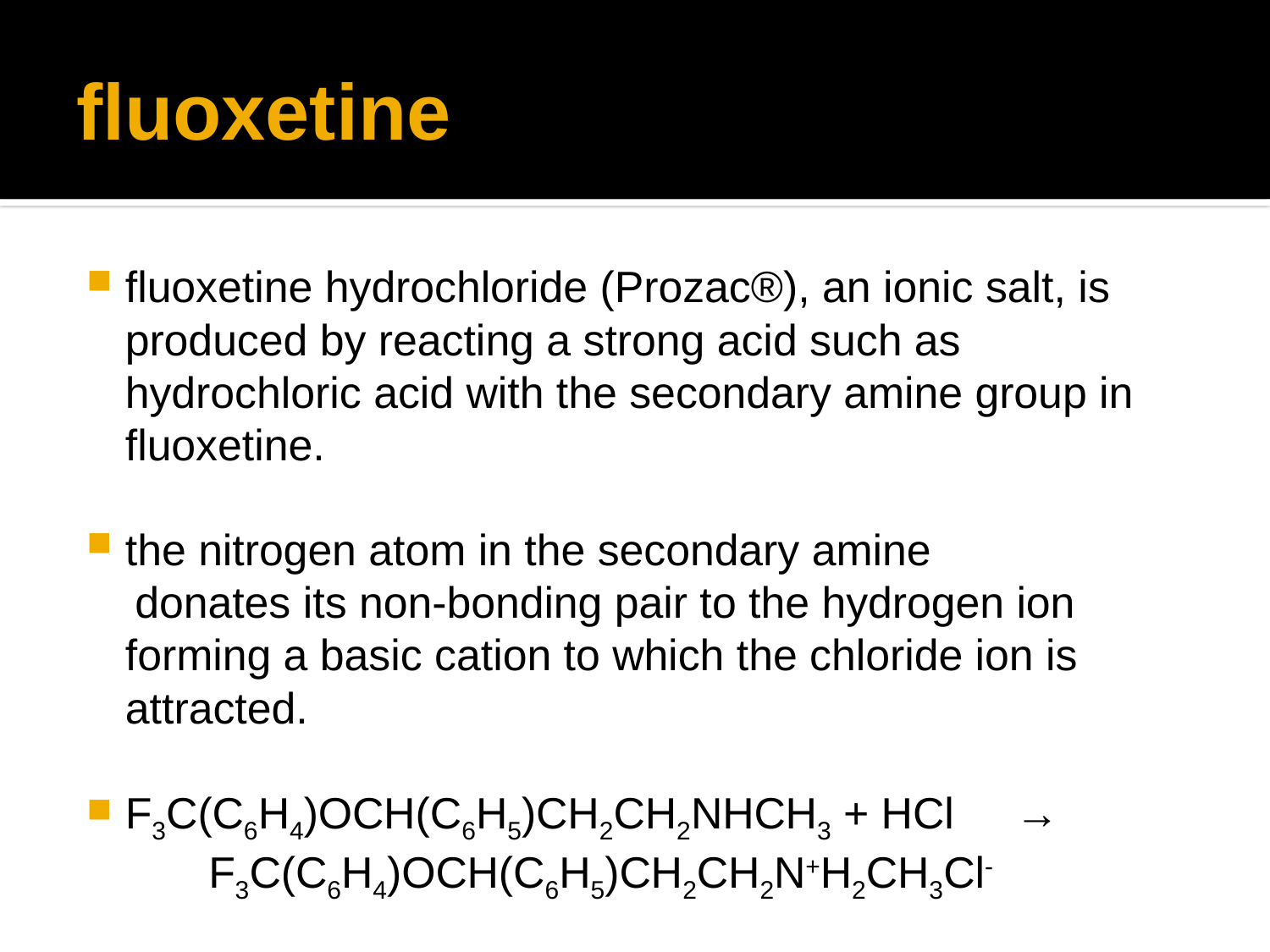

# fluoxetine
fluoxetine hydrochloride (Prozac®), an ionic salt, is produced by reacting a strong acid such as hydrochloric acid with the secondary amine group in fluoxetine.

the nitrogen atom in the secondary amine
    donates its non-bonding pair to the hydrogen ion forming a basic cation to which the chloride ion is attracted.

F3C(C6H4)OCH(C6H5)CH2CH2NHCH3 + HCl     →
          F3C(C6H4)OCH(C6H5)CH2CH2N+H2CH3Cl-